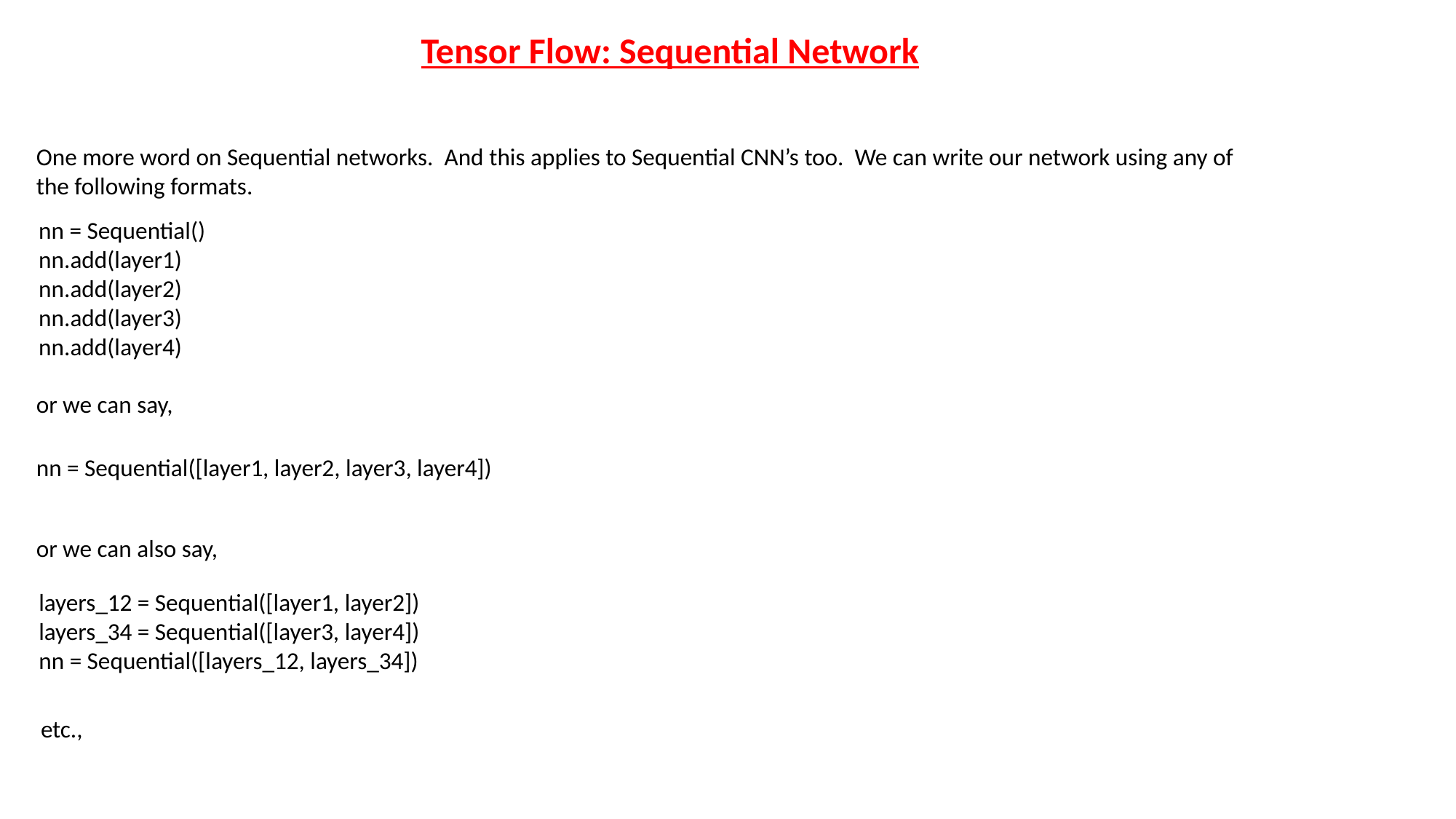

Tensor Flow: Sequential Network
One more word on Sequential networks.  And this applies to Sequential CNN’s too.  We can write our network using any of the following formats.
nn = Sequential()
nn.add(layer1)
nn.add(layer2)
nn.add(layer3)
nn.add(layer4)
or we can say,
nn = Sequential([layer1, layer2, layer3, layer4])
or we can also say,
layers_12 = Sequential([layer1, layer2])
layers_34 = Sequential([layer3, layer4])
nn = Sequential([layers_12, layers_34])
etc.,